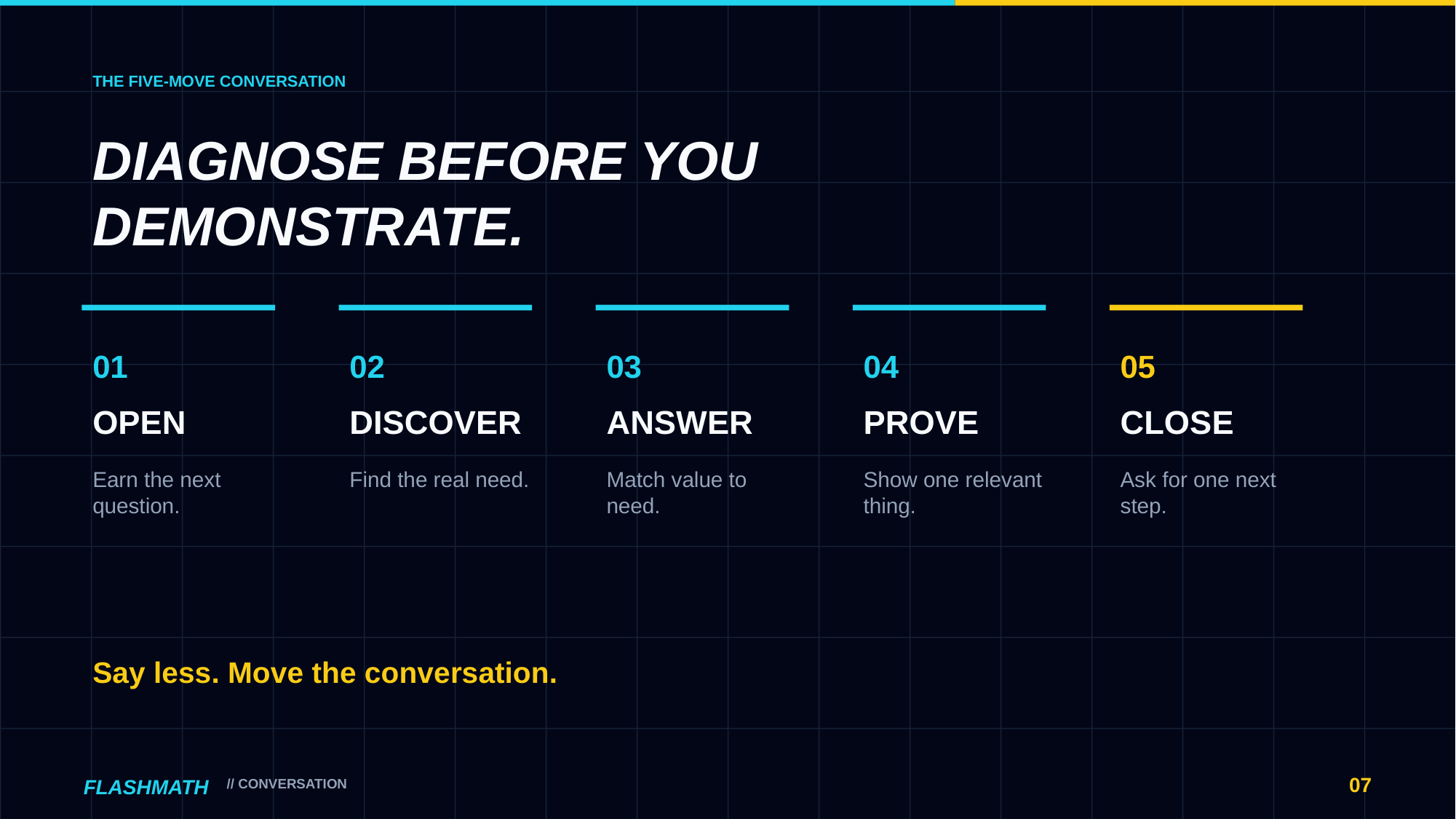

THE FIVE-MOVE CONVERSATION

DIAGNOSE BEFORE YOU DEMONSTRATE.

01
02
03
04
05

OPEN
DISCOVER
ANSWER
PROVE
CLOSE

Earn the next question.
Find the real need.
Match value to need.
Show one relevant thing.
Ask for one next step.

Say less. Move the conversation.

07
FLASHMATH
// CONVERSATION